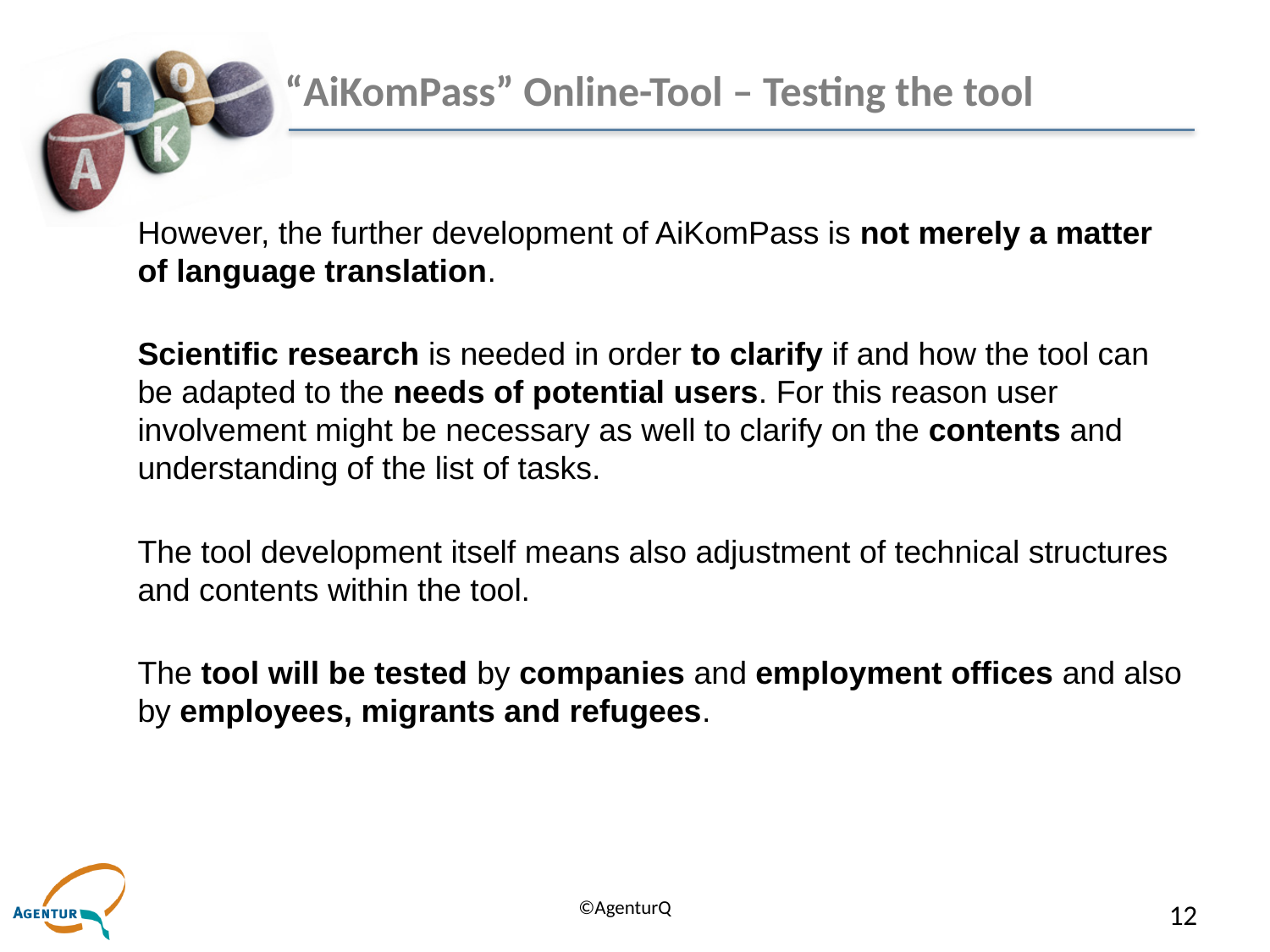

# “AiKomPass” Online-Tool – Testing the tool
However, the further development of AiKomPass is not merely a matter of language translation.

Scientific research is needed in order to clarify if and how the tool can be adapted to the needs of potential users. For this reason user involvement might be necessary as well to clarify on the contents and understanding of the list of tasks.

The tool development itself means also adjustment of technical structures and contents within the tool.

The tool will be tested by companies and employment offices and also by employees, migrants and refugees.

12